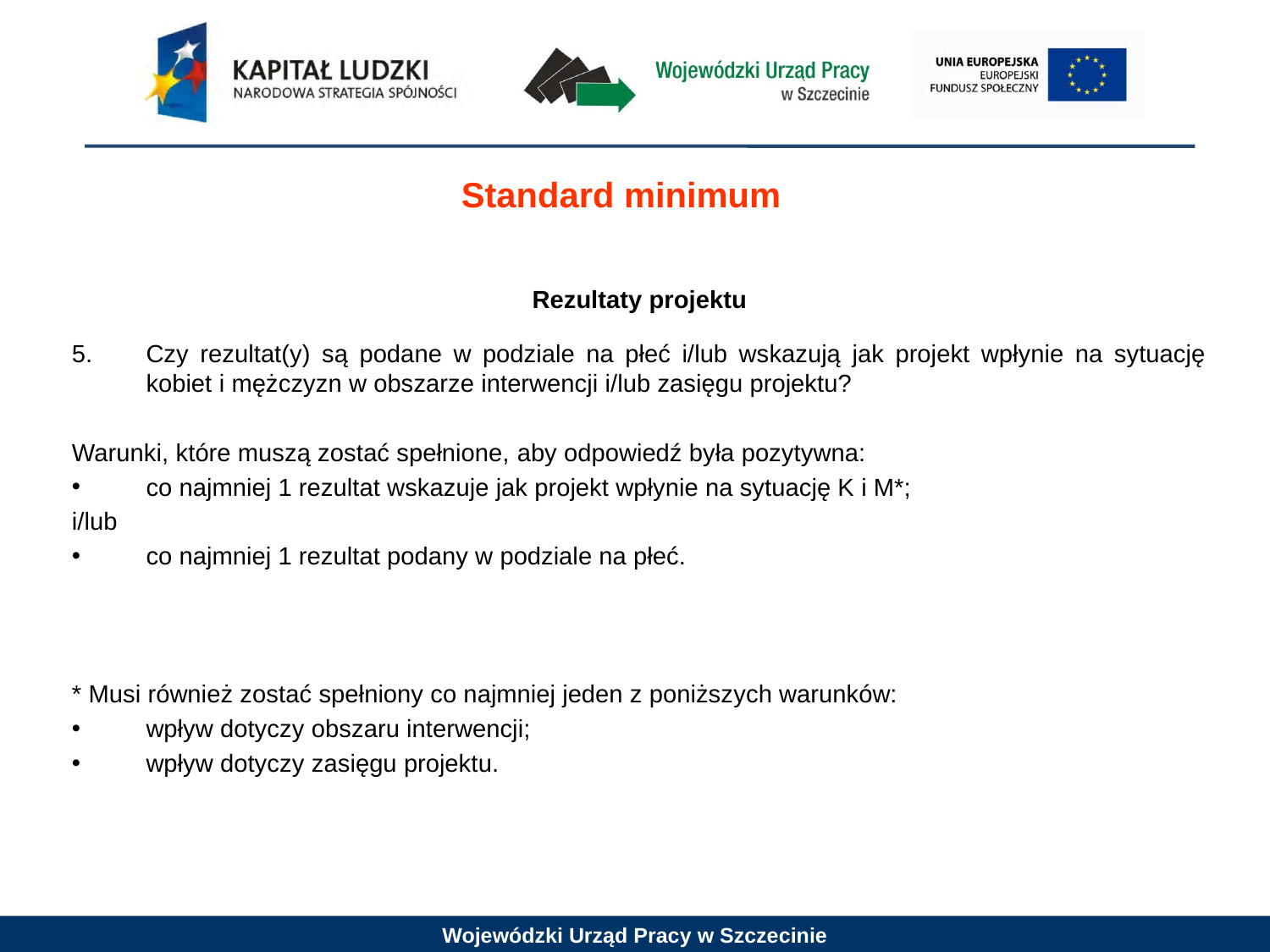

Standard minimum

Rezultaty projektu

Czy rezultat(y) są podane w podziale na płeć i/lub wskazują jak projekt wpłynie na sytuację kobiet i mężczyzn w obszarze interwencji i/lub zasięgu projektu?

Warunki, które muszą zostać spełnione, aby odpowiedź była pozytywna:
co najmniej 1 rezultat wskazuje jak projekt wpłynie na sytuację K i M*;
i/lub
co najmniej 1 rezultat podany w podziale na płeć.

* Musi również zostać spełniony co najmniej jeden z poniższych warunków:
wpływ dotyczy obszaru interwencji;
wpływ dotyczy zasięgu projektu.